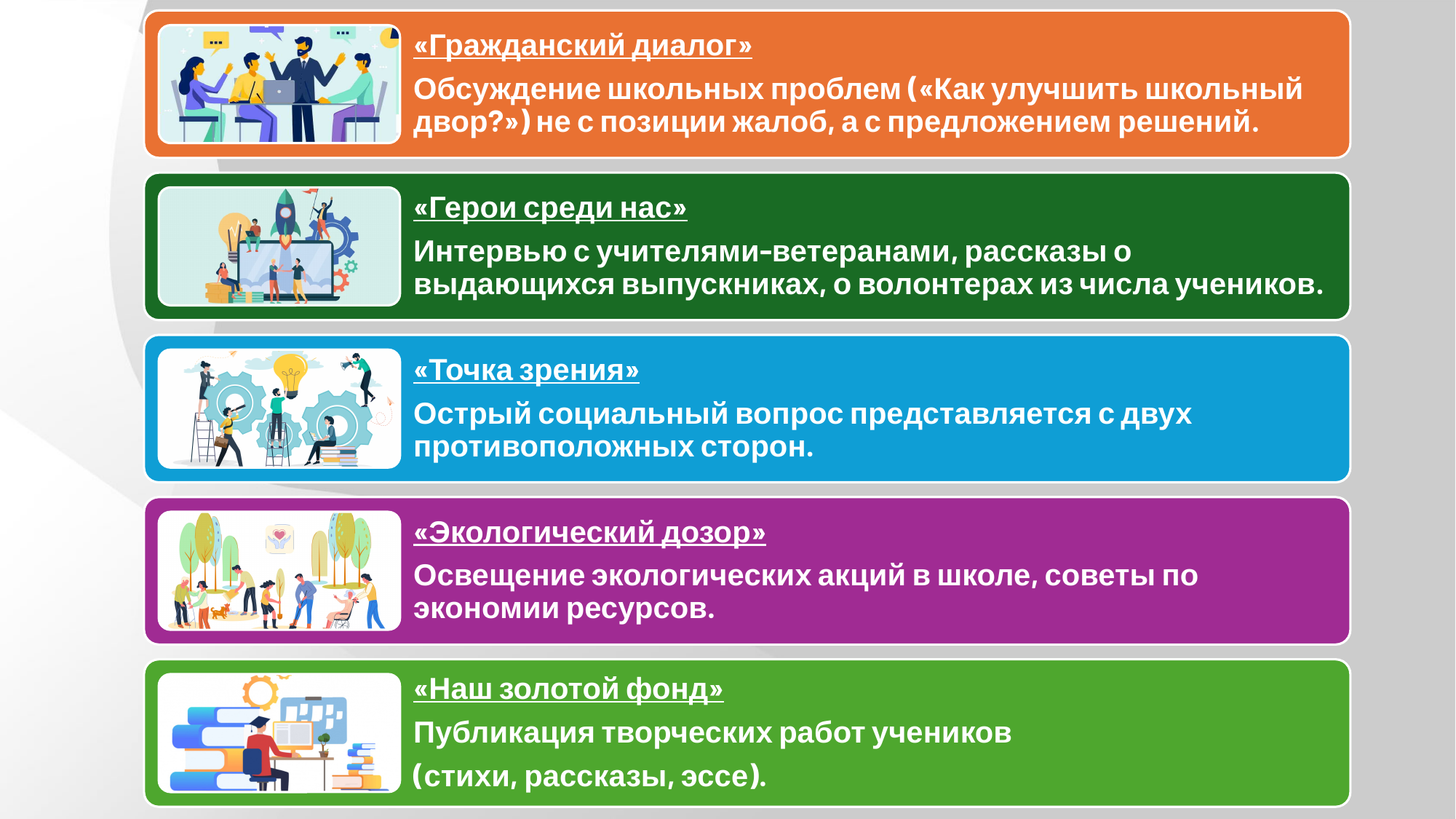

«Гражданский диалог»
Обсуждение школьных проблем («Как улучшить школьный двор?») не с позиции жалоб, а с предложением решений.
«Герои среди нас»
Интервью с учителями-ветеранами, рассказы о выдающихся выпускниках, о волонтерах из числа учеников.
«Точка зрения»
Острый социальный вопрос представляется с двух противоположных сторон.
«Экологический дозор»
Освещение экологических акций в школе, советы по экономии ресурсов.
«Наш золотой фонд»
Публикация творческих работ учеников
(стихи, рассказы, эссе).